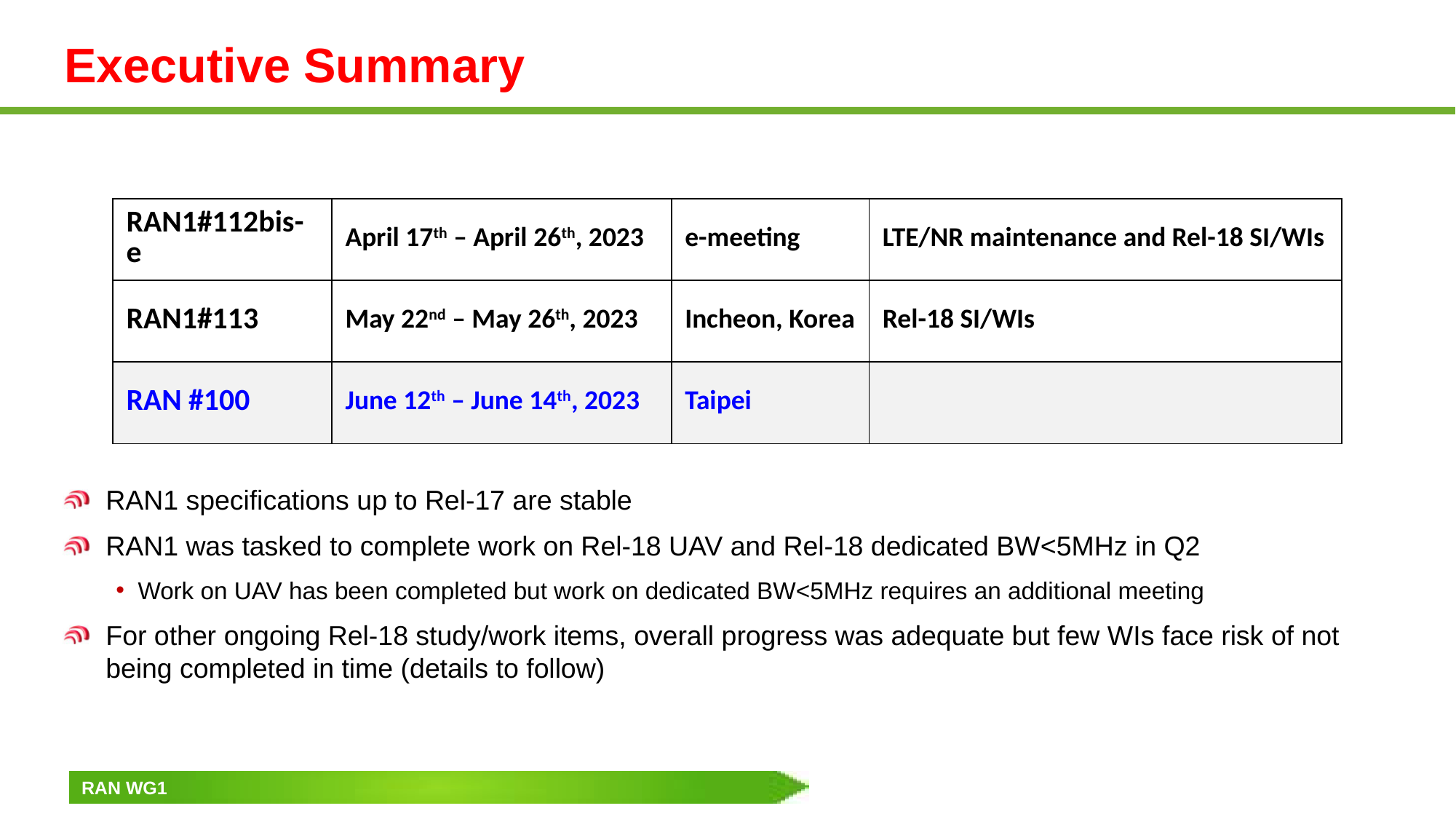

# Executive Summary
| RAN1#112bis-e | April 17th – April 26th, 2023 | e-meeting | LTE/NR maintenance and Rel-18 SI/WIs |
| --- | --- | --- | --- |
| RAN1#113 | May 22nd – May 26th, 2023 | Incheon, Korea | Rel-18 SI/WIs |
| RAN #100 | June 12th – June 14th, 2023 | Taipei |  |
RAN1 specifications up to Rel-17 are stable
RAN1 was tasked to complete work on Rel-18 UAV and Rel-18 dedicated BW<5MHz in Q2
Work on UAV has been completed but work on dedicated BW<5MHz requires an additional meeting
For other ongoing Rel-18 study/work items, overall progress was adequate but few WIs face risk of not being completed in time (details to follow)